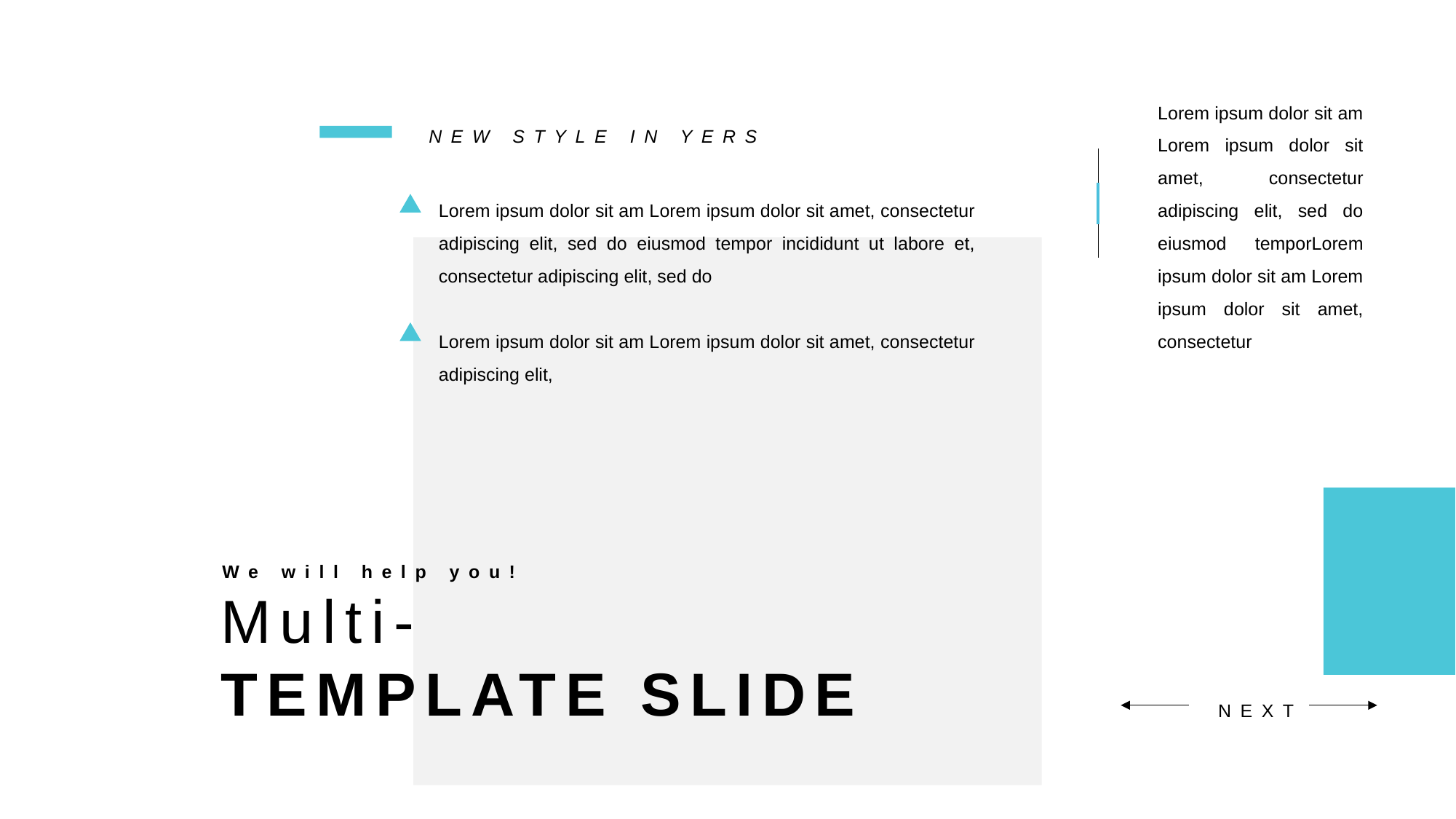

Lorem ipsum dolor sit am Lorem ipsum dolor sit amet, consectetur adipiscing elit, sed do eiusmod temporLorem ipsum dolor sit am Lorem ipsum dolor sit amet, consectetur

NEW STYLE IN YERS

Lorem ipsum dolor sit am Lorem ipsum dolor sit amet, consectetur adipiscing elit, sed do eiusmod tempor incididunt ut labore et, consectetur adipiscing elit, sed do

Lorem ipsum dolor sit am Lorem ipsum dolor sit amet, consectetur adipiscing elit,

We will help you!
Multi-
TEMPLATE SLIDE
NEXT